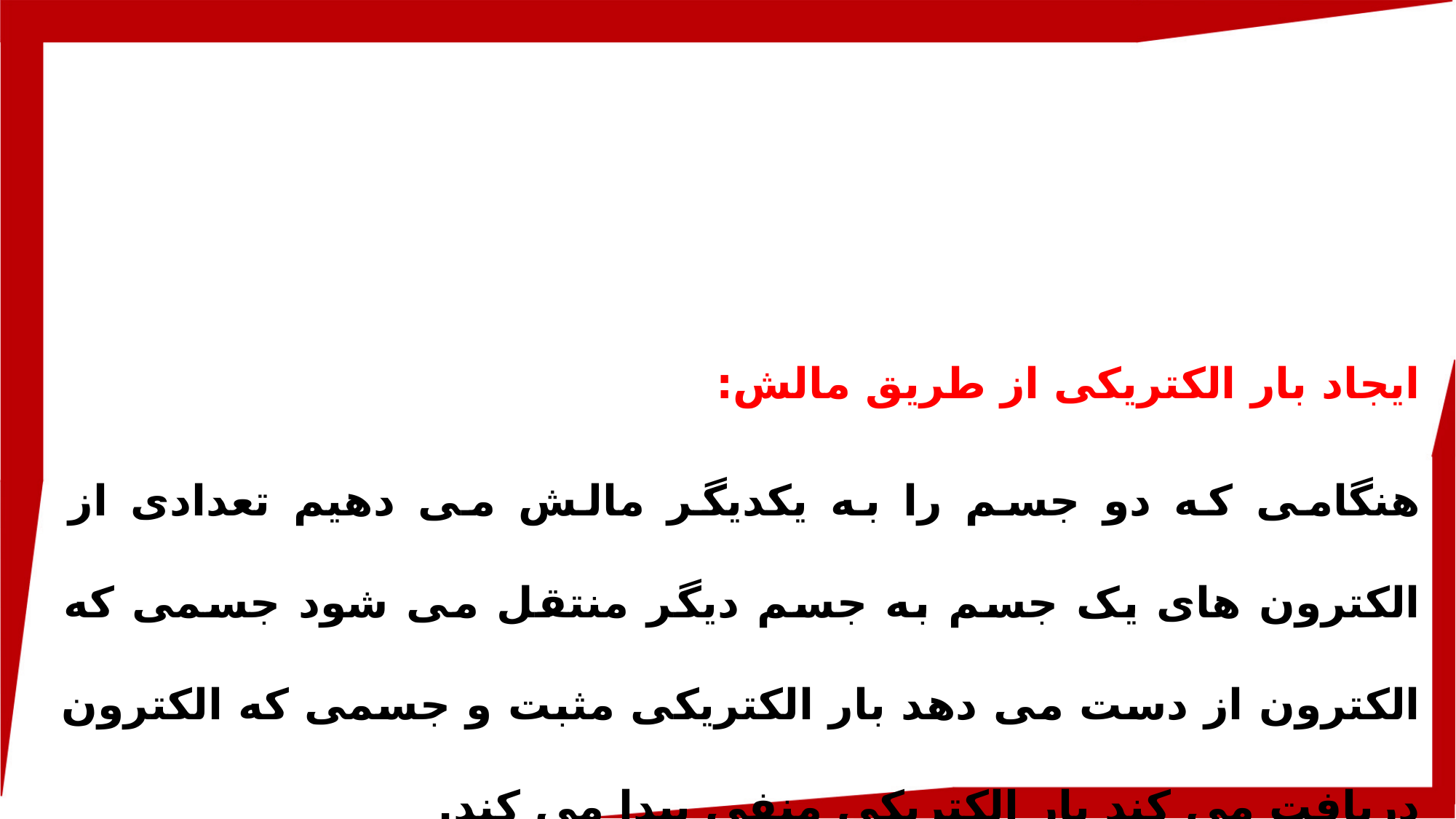

ایجاد بار الکتریکی از طریق مالش:
هنگامی که دو جسم را به یکدیگر مالش می دهیم تعدادی از الکترون های یک جسم به جسم دیگر منتقل می شود جسمی که الکترون از دست می دهد بار الکتریکی مثبت و جسمی که الکترون دریافت می کند بار الکتریکی منفی پیدا می کند.